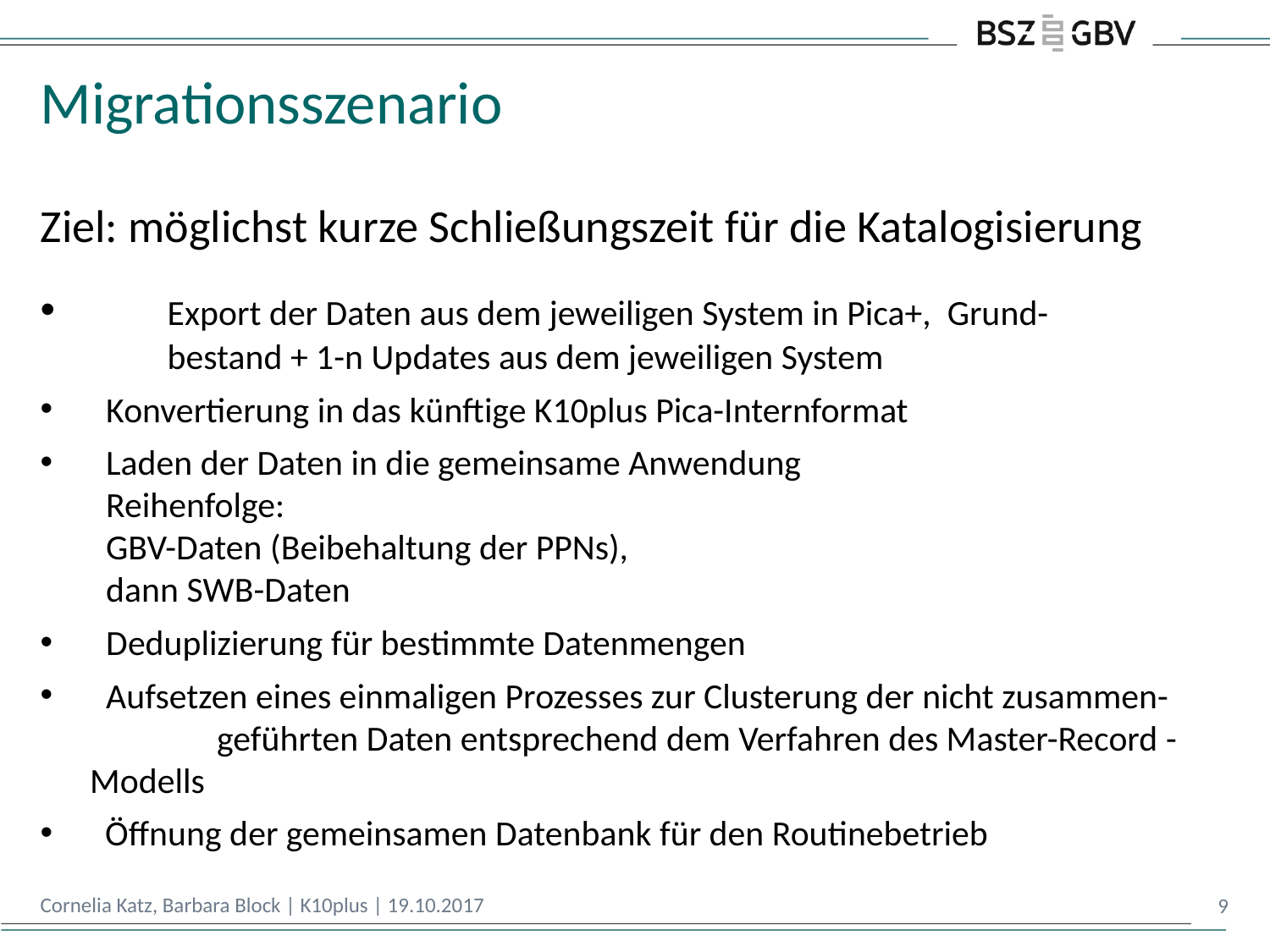

# Migrationsszenario
Ziel: möglichst kurze Schließungszeit für die Katalogisierung
   	Export der Daten aus dem jeweiligen System in Pica+,  Grund-                  	bestand + 1-n Updates aus dem jeweiligen System
  Konvertierung in das künftige K10plus Pica-Internformat
  Laden der Daten in die gemeinsame Anwendung
  Reihenfolge:
  GBV-Daten (Beibehaltung der PPNs),
  dann SWB-Daten
  Deduplizierung für bestimmte Datenmengen
  Aufsetzen eines einmaligen Prozesses zur Clusterung der nicht zusammen-  	geführten Daten entsprechend dem Verfahren des Master-Record -Modells
  Öffnung der gemeinsamen Datenbank für den Routinebetrieb

Cornelia Katz, Barbara Block | K10plus | 19.10.2017
9